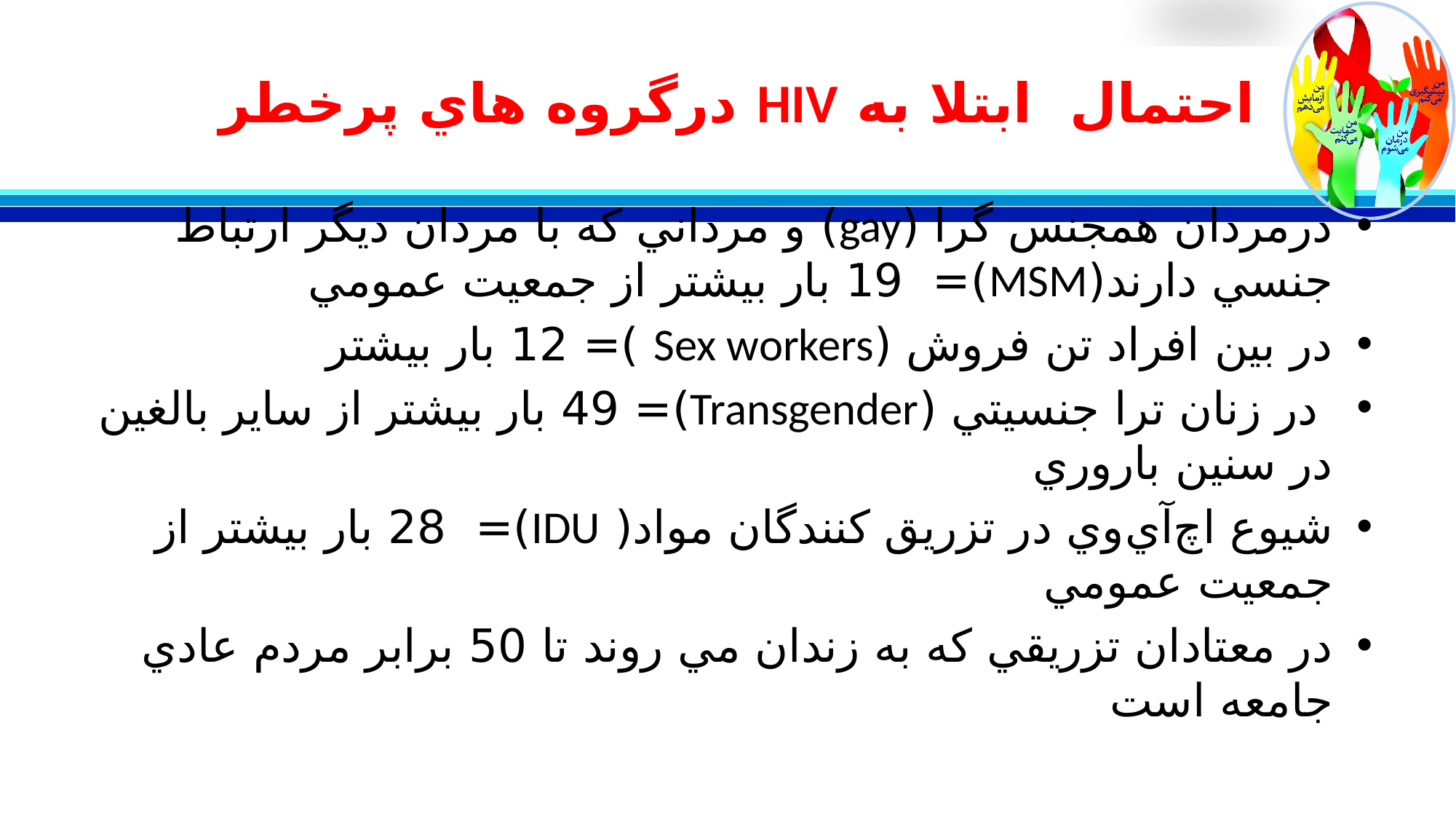

# احتمال  ابتلا به HIV درگروه هاي پرخطر
درمردان همجنس گرا (gay) و مرداني كه با مردان ديگر ارتباط جنسي دارند(MSM)=  19 بار بيشتر از جمعيت عمومي
در بين افراد تن فروش (Sex workers )= 12 بار بيشتر
 در زنان ترا جنسيتي (Transgender)= 49 بار بيشتر از ساير بالغين در سنين باروري
شيوع اچ‌آي‌وي در تزريق كنندگان مواد( IDU)=  28 بار بيشتر از جمعيت عمومي
در معتادان تزريقي كه به زندان مي روند تا 50 برابر مردم عادي جامعه است